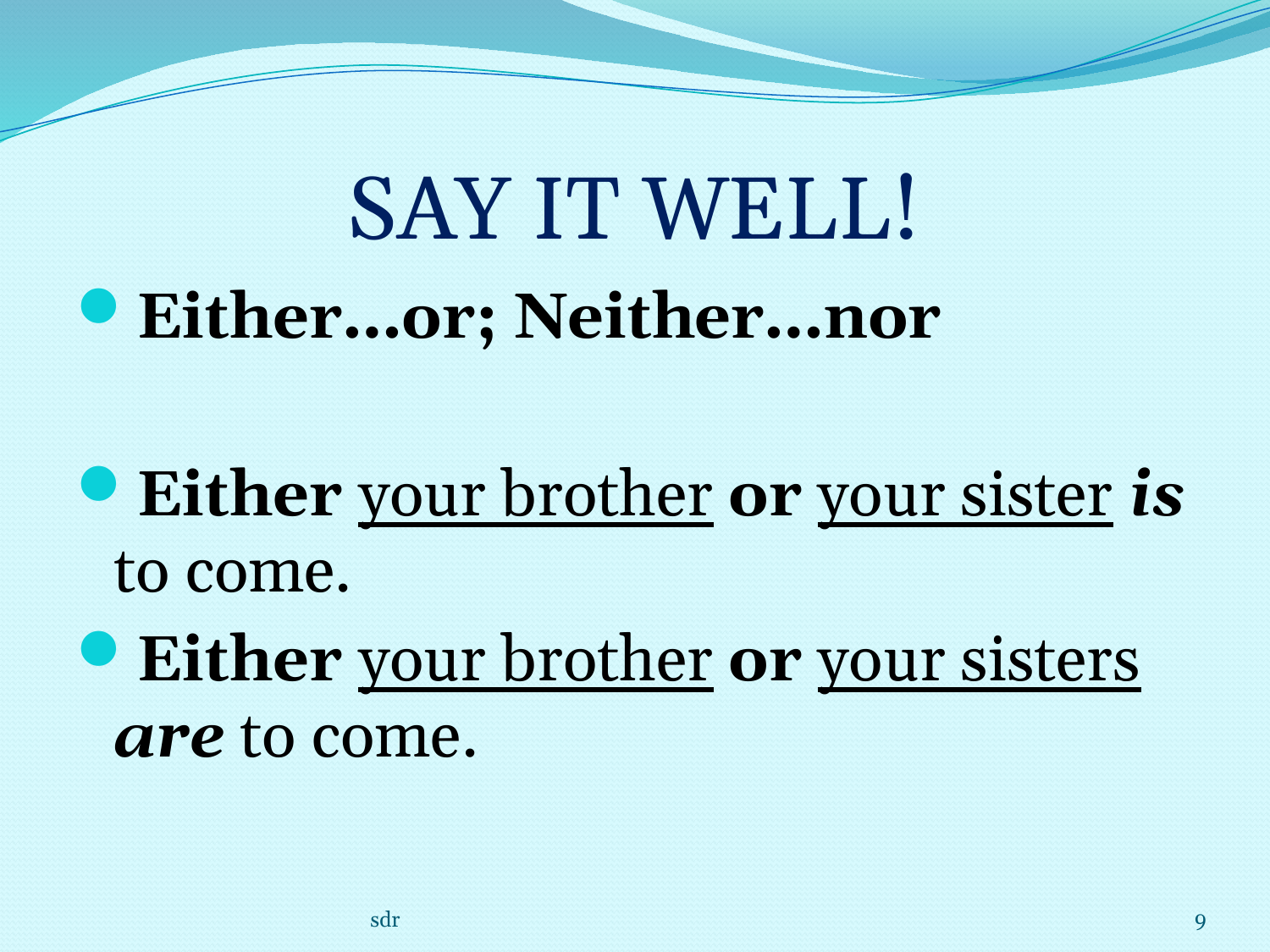

# SAY IT WELL!
Either…or; Neither…nor

Either your brother or your sister is to come.
Either your brother or your sisters are to come.

sdr
9